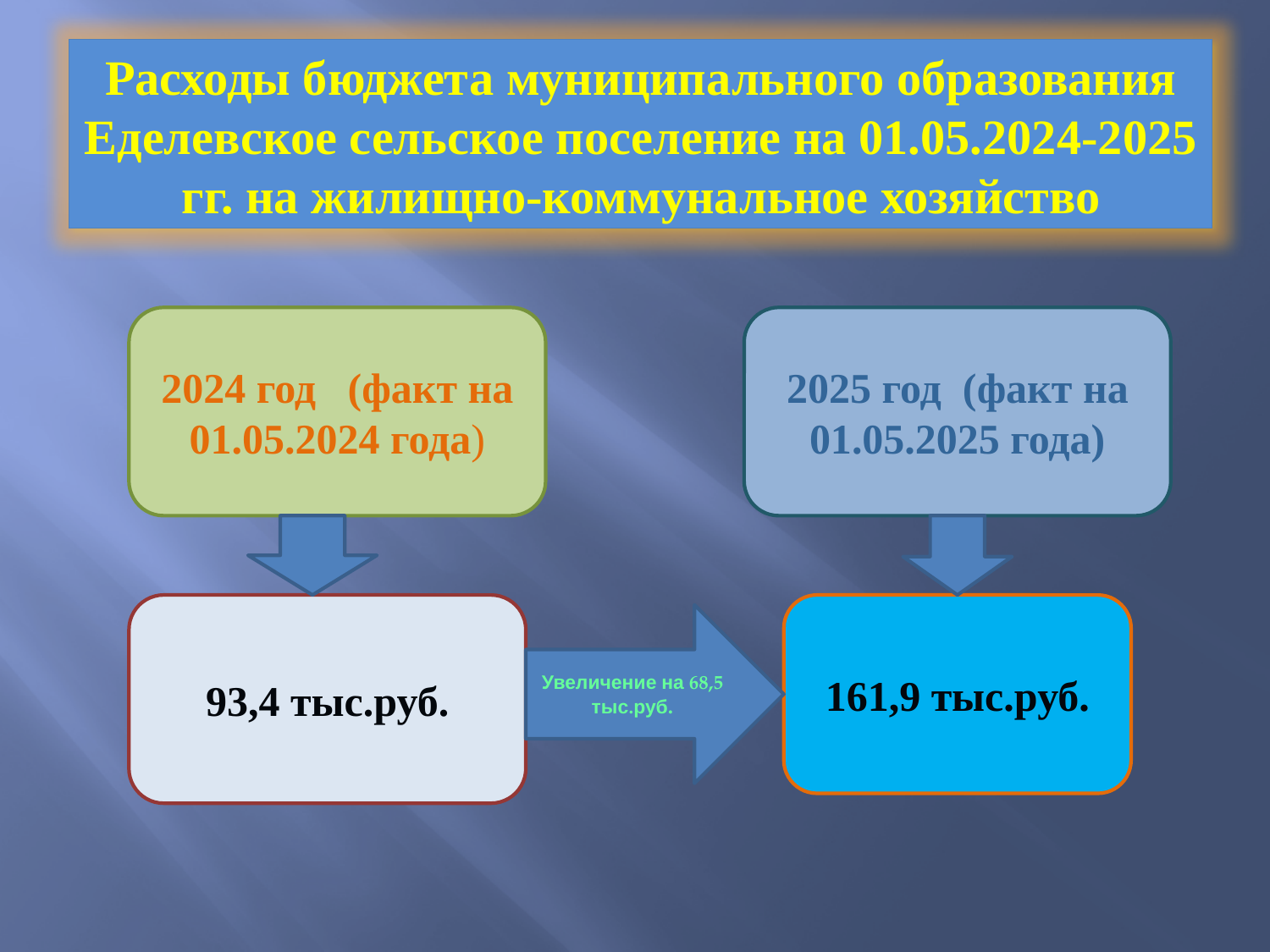

Расходы бюджета муниципального образования Еделевское сельское поселение на 01.05.2024-2025 гг. на жилищно-коммунальное хозяйство
2024 год   (факт на 01.05.2024 года)
2025 год  (факт на 01.05.2025 года)

93,4 тыс.руб.
161,9 тыс.руб.
Увеличение на 68,5 тыс.руб.